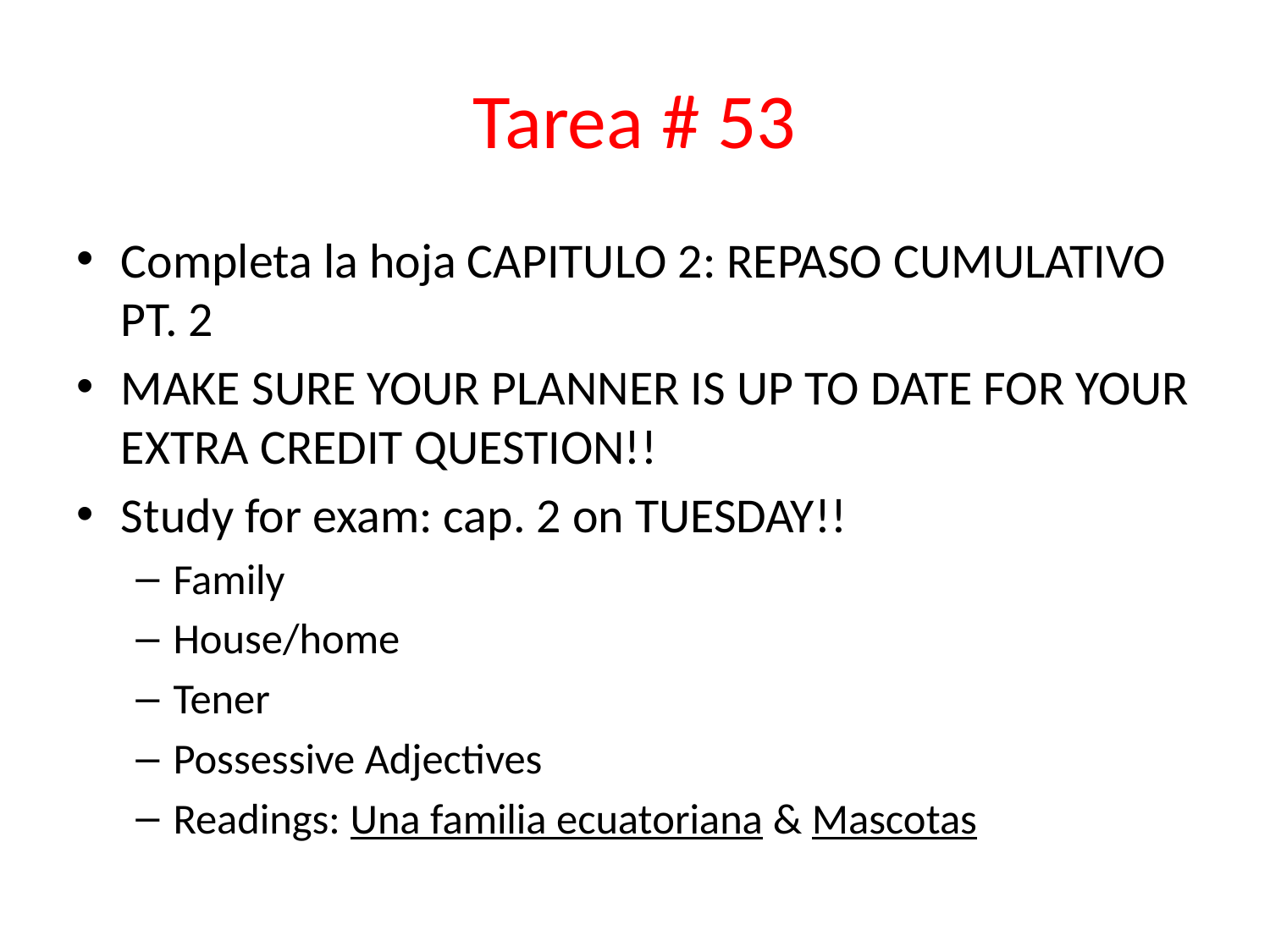

# Tarea # 53
Completa la hoja CAPITULO 2: REPASO CUMULATIVO PT. 2
MAKE SURE YOUR PLANNER IS UP TO DATE FOR YOUR EXTRA CREDIT QUESTION!!
Study for exam: cap. 2 on TUESDAY!!
Family
House/home
Tener
Possessive Adjectives
Readings: Una familia ecuatoriana & Mascotas